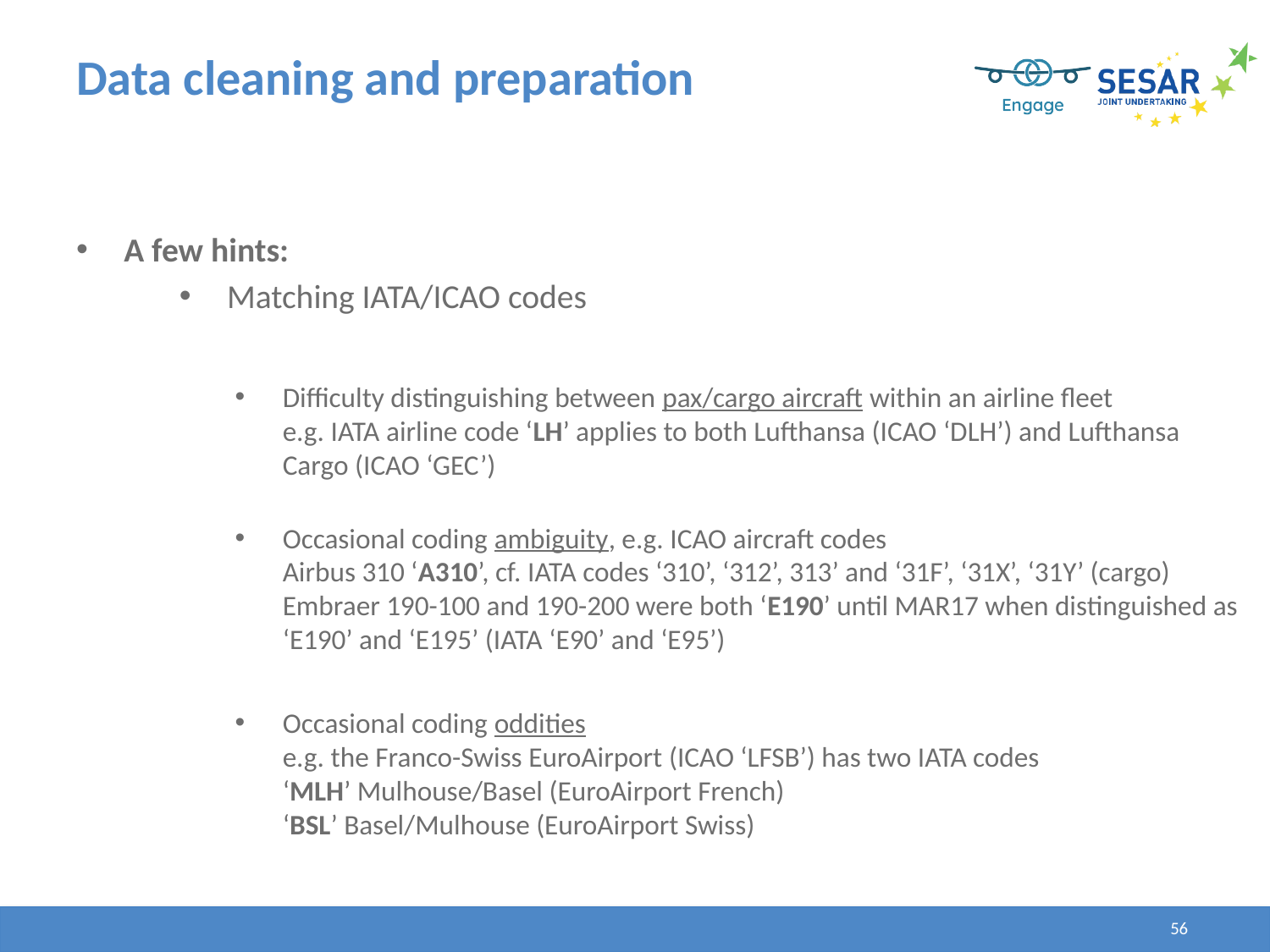

# Data cleaning and preparation
A few hints:
Matching IATA/ICAO codes

Difficulty distinguishing between pax/cargo aircraft within an airline fleet
e.g. IATA airline code ‘LH’ applies to both Lufthansa (ICAO ‘DLH’) and Lufthansa Cargo (ICAO ‘GEC’)
Occasional coding ambiguity, e.g. ICAO aircraft codes
Airbus 310 ‘A310’, cf. IATA codes ‘310’, ‘312’, 313’ and ‘31F’, ‘31X’, ‘31Y’ (cargo)
Embraer 190-100 and 190-200 were both ‘E190’ until MAR17 when distinguished as ‘E190’ and ‘E195’ (IATA ‘E90’ and ‘E95’)

Occasional coding oddities
e.g. the Franco-Swiss EuroAirport (ICAO ‘LFSB’) has two IATA codes
‘MLH’ Mulhouse/Basel (EuroAirport French)
‘BSL’ Basel/Mulhouse (EuroAirport Swiss)

56